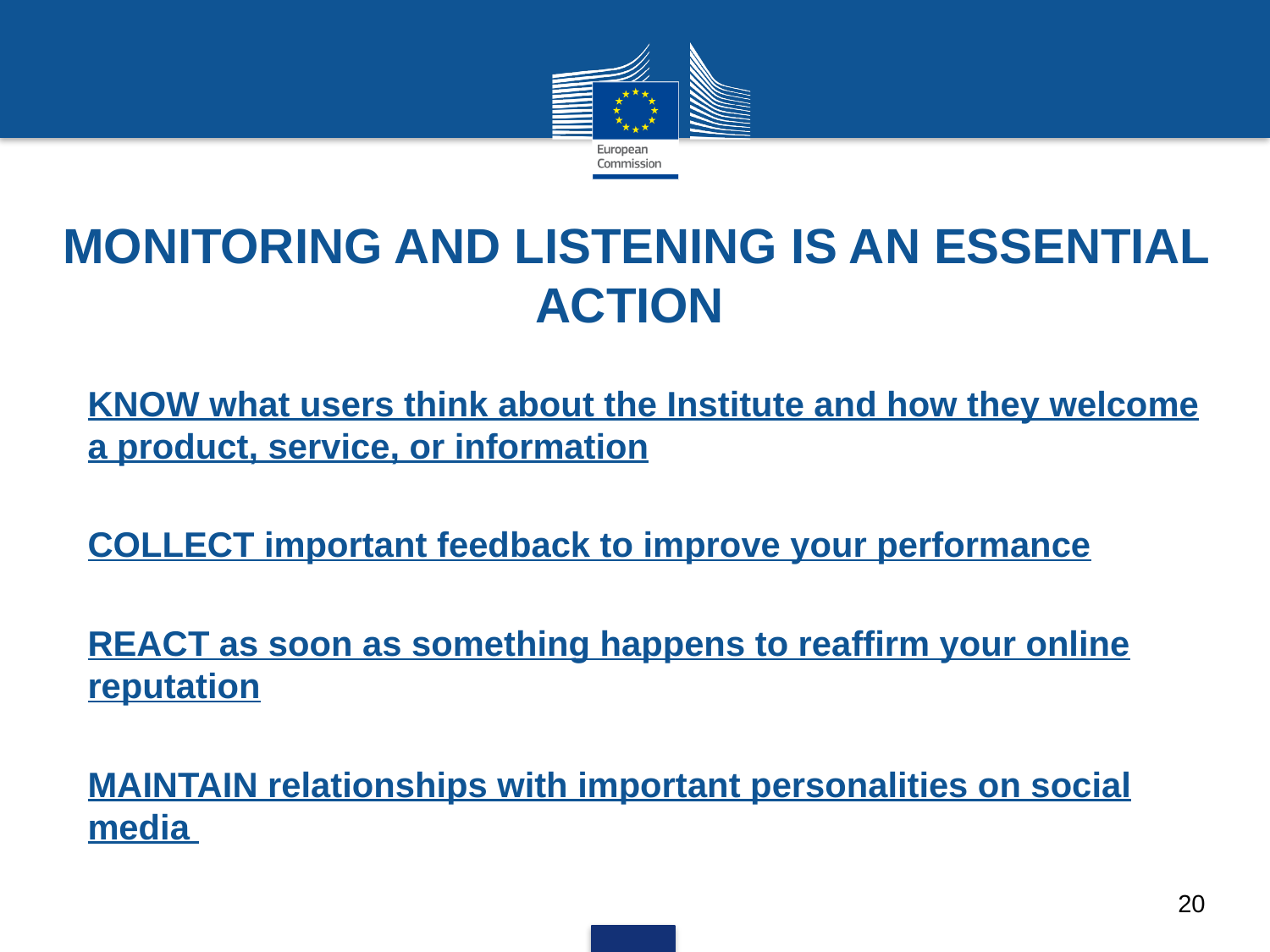

# MONITORING AND LISTENING IS AN ESSENTIAL ACTION
KNOW what users think about the Institute and how they welcome a product, service, or information

COLLECT important feedback to improve your performance

REACT as soon as something happens to reaffirm your online reputation

MAINTAIN relationships with important personalities on social media

20